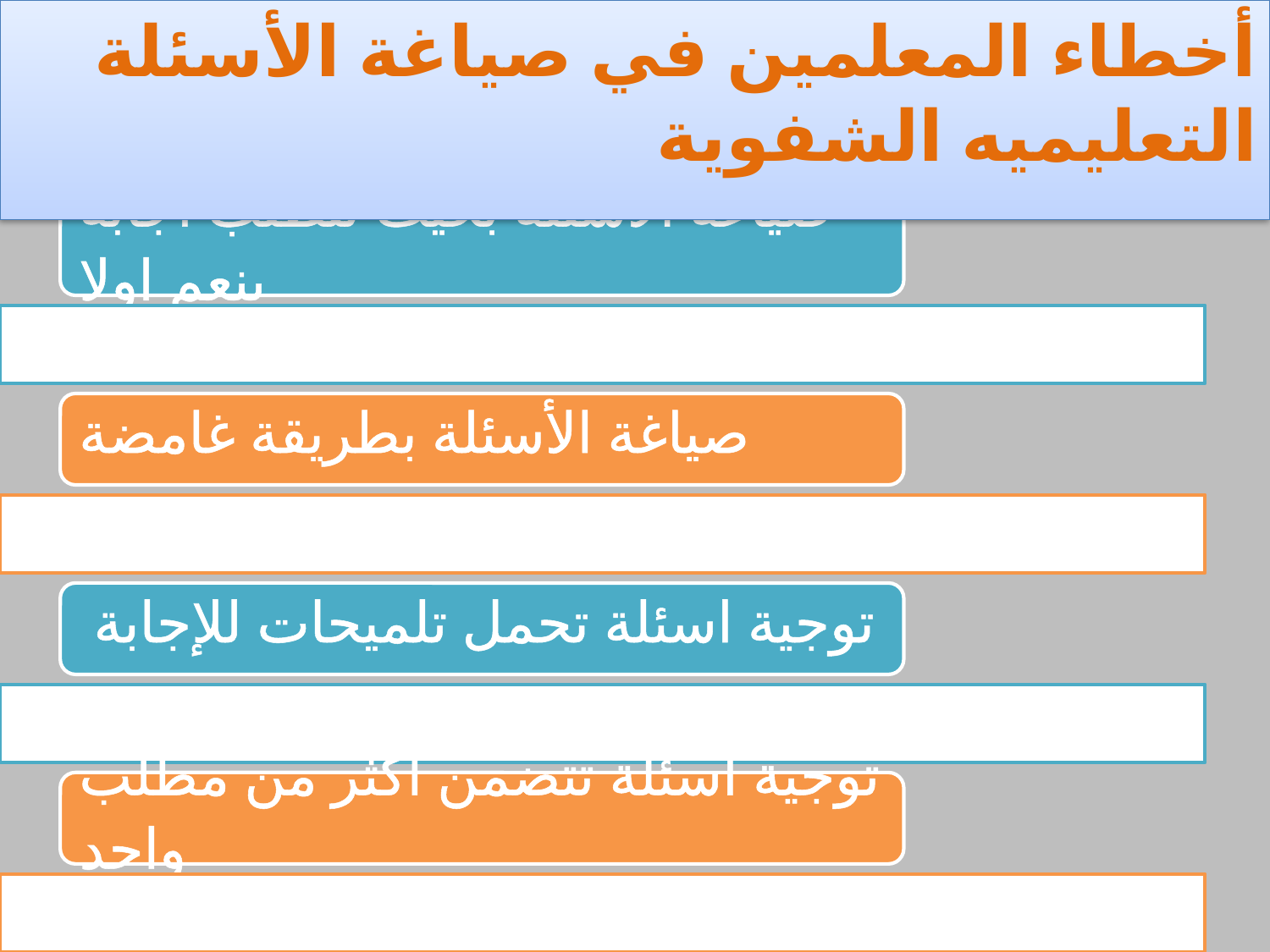

أخطاء المعلمين في صياغة الأسئلة التعليميه الشفوية

توجية اسئلة تتضمن اكثر من مطلب واحد